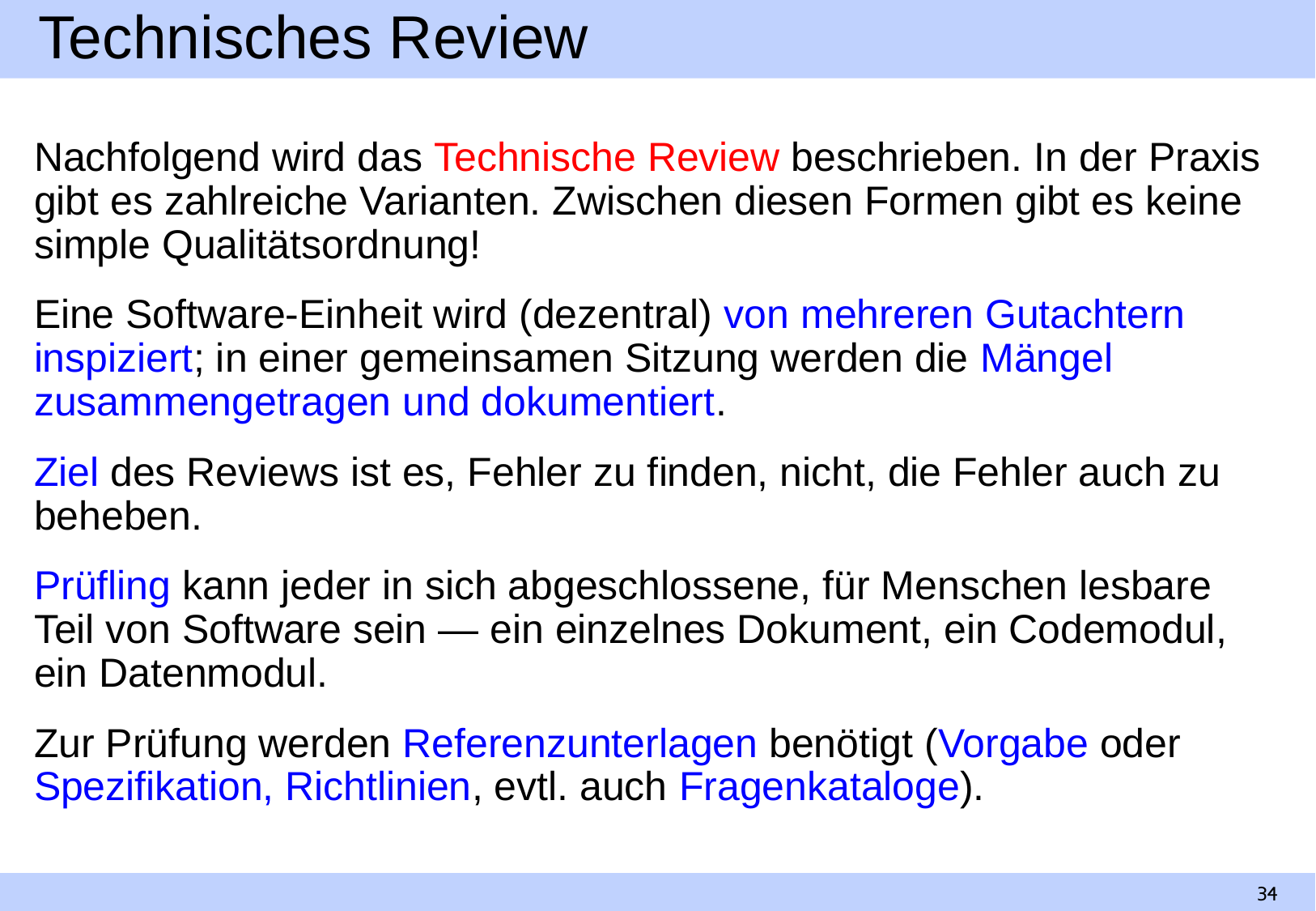

# Technisches Review
Nachfolgend wird das Technische Review beschrieben. In der Praxis gibt es zahlreiche Varianten. Zwischen diesen Formen gibt es keine simple Qualitätsordnung!
Eine Software-Einheit wird (dezentral) von mehreren Gutachtern inspiziert; in einer gemeinsamen Sitzung werden die Mängel zusammengetragen und dokumentiert.
Ziel des Reviews ist es, Fehler zu finden, nicht, die Fehler auch zu beheben.
Prüfling kann jeder in sich abgeschlossene, für Menschen lesbare Teil von Software sein — ein einzelnes Dokument, ein Codemodul, ein Datenmodul.
Zur Prüfung werden Referenzunterlagen benötigt (Vorgabe oder Spezifikation, Richtlinien, evtl. auch Fragenkataloge).

34